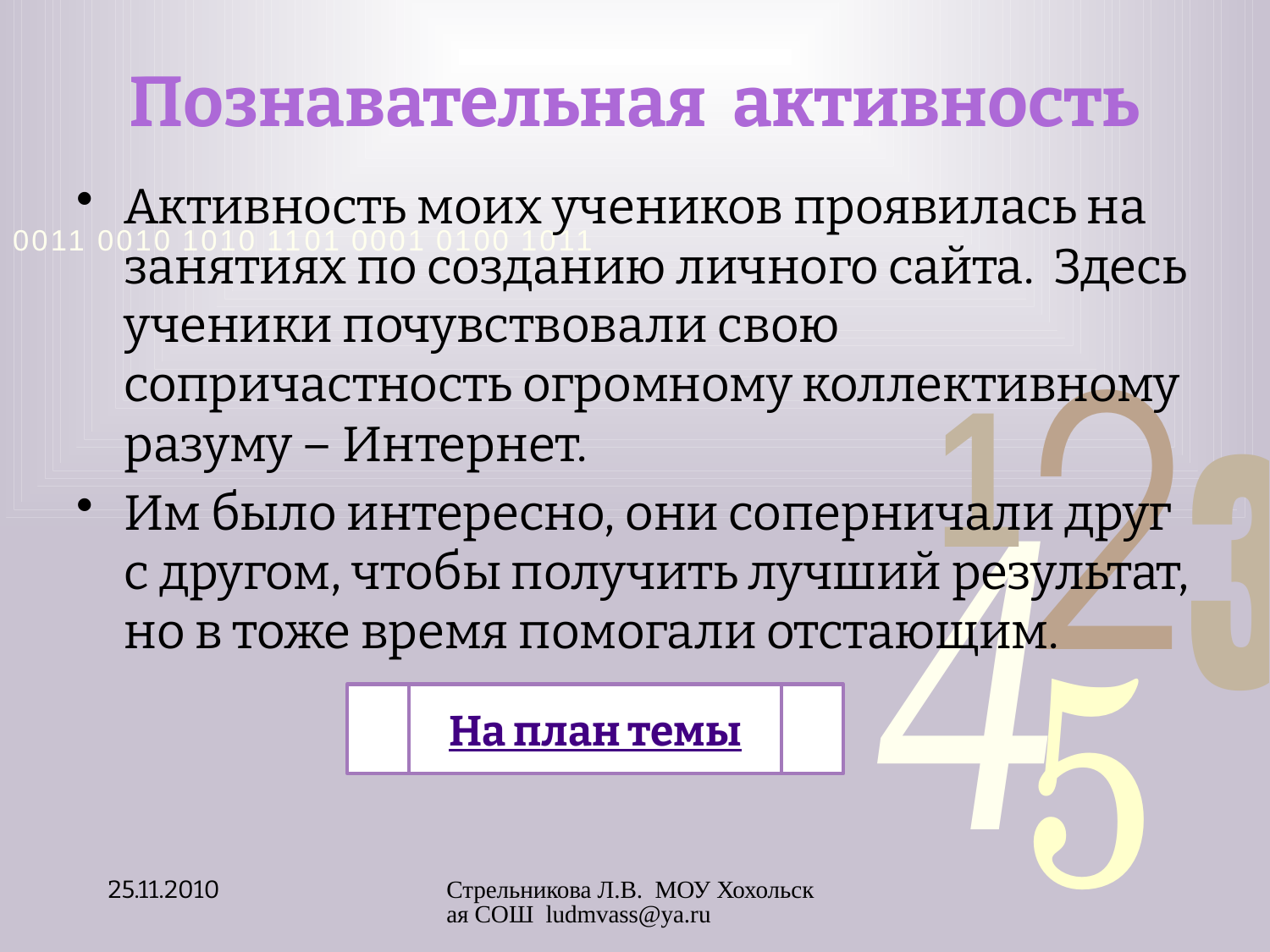

# Познавательная  активность
Активность моих учеников проявилась на занятиях по созданию личного сайта.  Здесь ученики почувствовали свою сопричастность огромному коллективному разуму – Интернет.
Им было интересно, они соперничали друг с другом, чтобы получить лучший результат, но в тоже время помогали отстающим.

На план темы
25.11.2010
Стрельникова Л.В.  МОУ Хохольская СОШ  ludmvass@ya.ru